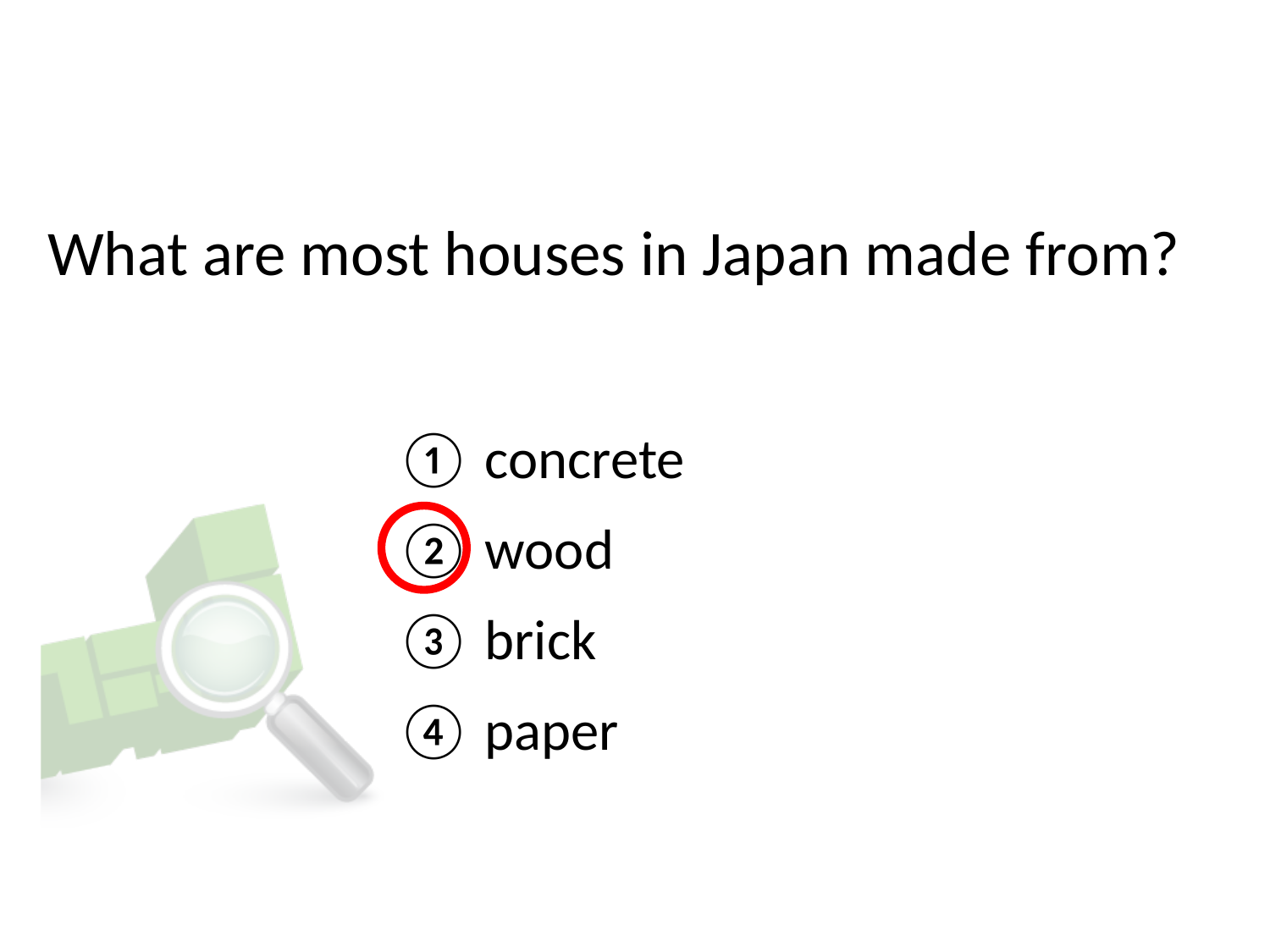

# What are most houses in Japan made from?
① concrete
② wood
③ brick
④ paper